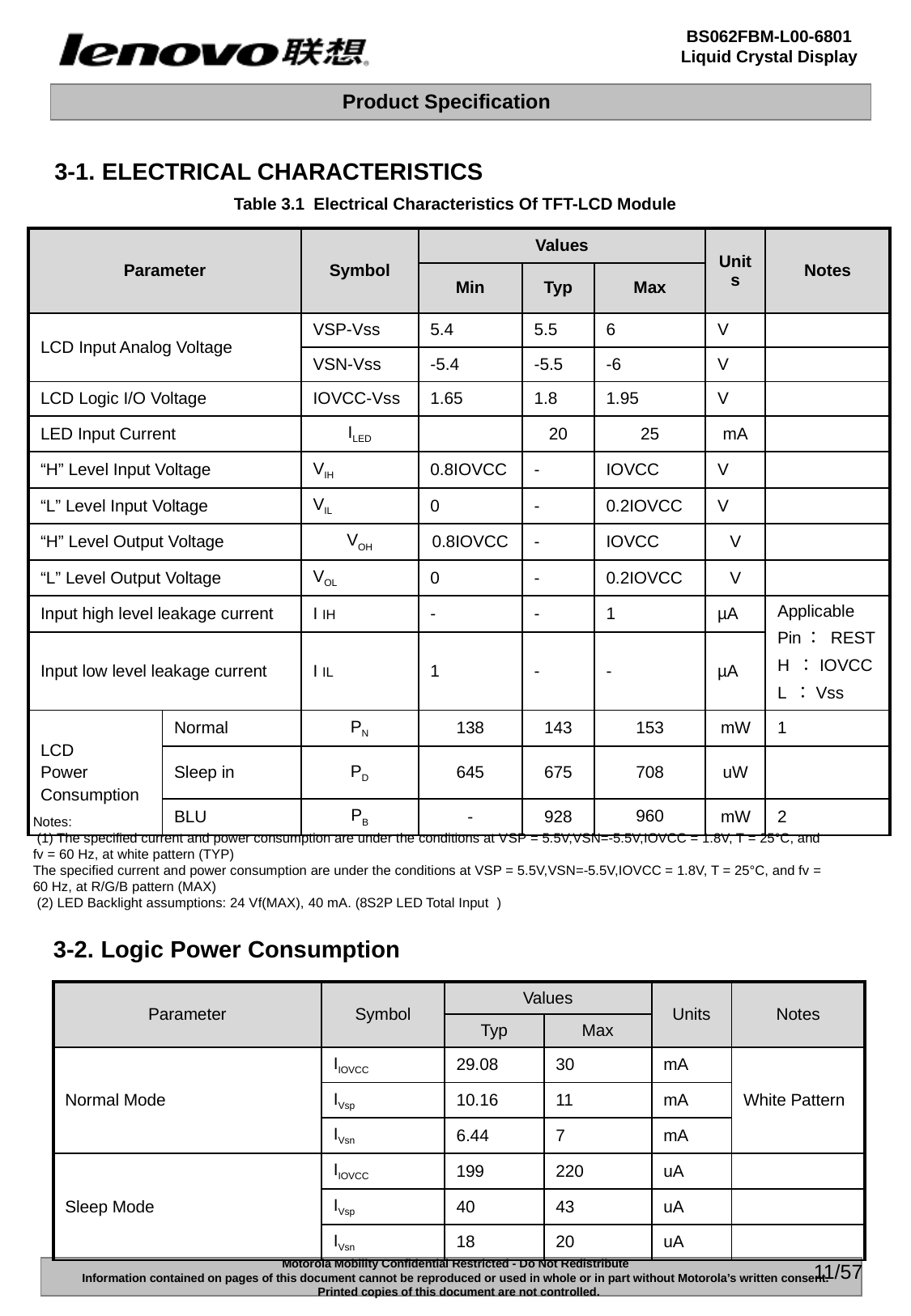

3-1. ELECTRICAL CHARACTERISTICS
Table 3.1  Electrical Characteristics Of TFT-LCD Module
| Parameter |  | Symbol | Values |  |  | Units | Notes |
| --- | --- | --- | --- | --- | --- | --- | --- |
|  |  |  | Min | Typ | Max |  |  |
| LCD Input Analog Voltage |  | VSP-Vss | 5.4 | 5.5 | 6 | V |  |
|  |  | VSN-Vss | -5.4 | -5.5 | -6 | V |  |
| LCD Logic I/O Voltage |  | IOVCC-Vss | 1.65 | 1.8 | 1.95 | V |  |
| LED Input Current |  | ILED |  | 20 | 25 | mA |  |
| “H” Level Input Voltage |  | VIH | 0.8IOVCC | - | IOVCC | V |  |
| “L” Level Input Voltage |  | VIL | 0 | - | 0.2IOVCC | V |  |
| “H” Level Output Voltage |  | VOH | 0.8IOVCC | - | IOVCC | V |  |
| “L” Level Output Voltage |  | VOL | 0 | - | 0.2IOVCC | V |  |
| Input high level leakage current |  | I IH | - | - | 1 | µA | Applicable Pin： REST H ：IOVCC L ：Vss |
| Input low level leakage current |  | I IL | 1 | - | - | µA |  |
| LCD Power Consumption | Normal | PN | 138 | 143 | 153 | mW | 1 |
|  | Sleep in | PD | 645 | 675 | 708 | uW |  |
|  | BLU | PB | - | 928 | 960 | mW | 2 |
Notes:
 (1) The specified current and power consumption are under the conditions at VSP = 5.5V,VSN=-5.5V,IOVCC = 1.8V, T = 25°C, and fv = 60 Hz, at white pattern (TYP)
The specified current and power consumption are under the conditions at VSP = 5.5V,VSN=-5.5V,IOVCC = 1.8V, T = 25°C, and fv = 60 Hz, at R/G/B pattern (MAX)
 (2) LED Backlight assumptions: 24 Vf(MAX), 40 mA. (8S2P LED Total Input  )
3-2. Logic Power Consumption
| Parameter | Symbol | Values |  | Units | Notes |
| --- | --- | --- | --- | --- | --- |
|  |  | Typ | Max |  |  |
| Normal Mode | IIOVCC | 29.08 | 30 | mA | White Pattern |
|  | IVsp | 10.16 | 11 | mA |  |
|  | IVsn | 6.44 | 7 | mA |  |
| Sleep Mode | IIOVCC | 199 | 220 | uA |  |
|  | IVsp | 40 | 43 | uA |  |
|  | IVsn | 18 | 20 | uA |  |
11/57